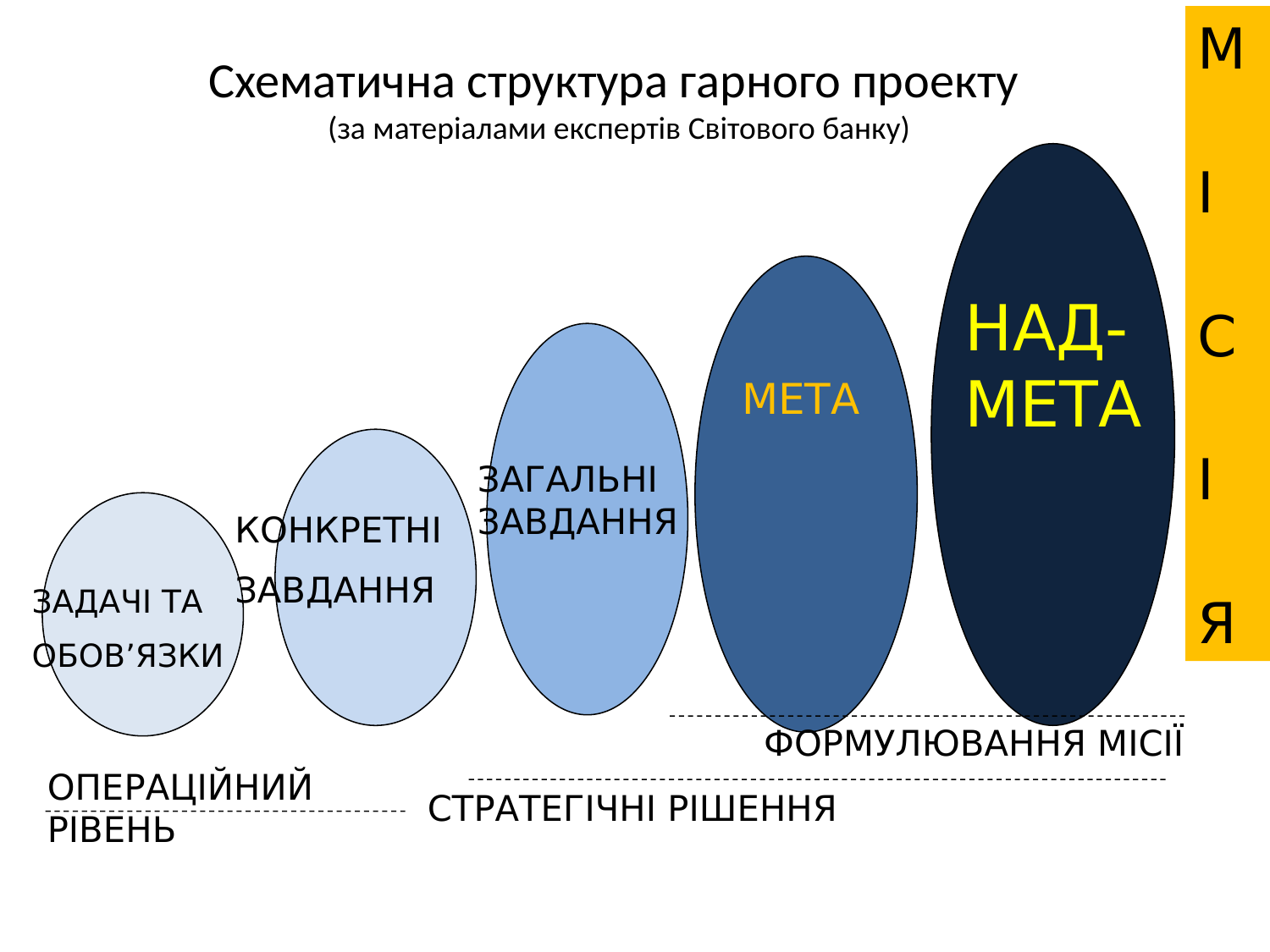

M

I

С

І

Я
# Схематична структура гарного проекту (за матеріалами експертів Світового банку)

НАД-МЕТА

МЕТА

ЗАГАЛЬНІ
ЗАВДАННЯ

КОНКРЕТНІ
ЗАВДАННЯ
ЗАДАЧІ ТА
ОБОВ’ЯЗКИ
ФОРМУЛЮВАННЯ МІСІЇ

ОПЕРАЦІЙНИЙ РІВЕНЬ

СТРАТЕГІЧНІ РІШЕННЯ